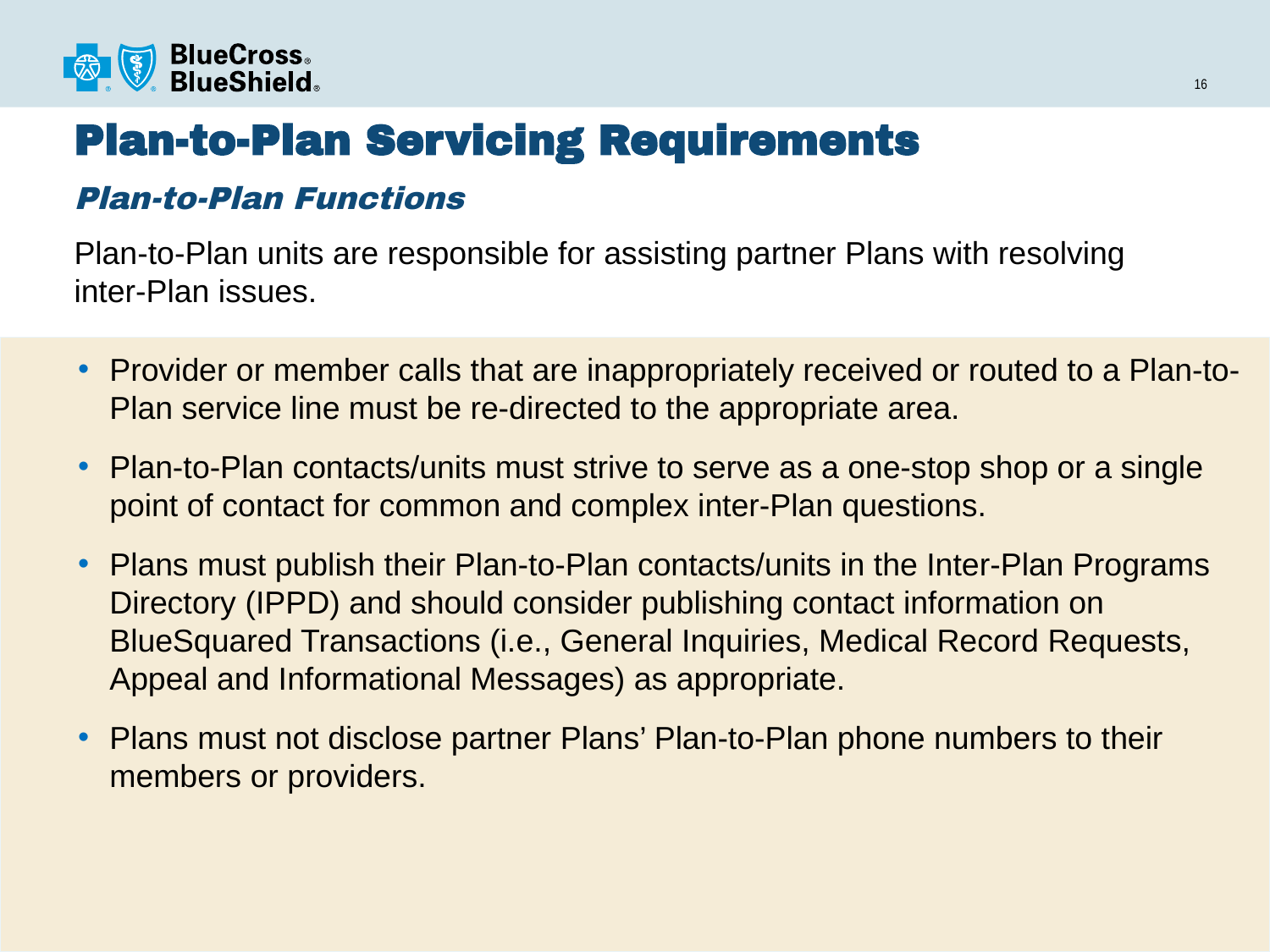

# Plan-to-Plan Servicing Requirements Plan-to-Plan Functions
Plan-to-Plan units are responsible for assisting partner Plans with resolving inter-Plan issues.

Provider or member calls that are inappropriately received or routed to a Plan-to-Plan service line must be re-directed to the appropriate area.
Plan-to-Plan contacts/units must strive to serve as a one-stop shop or a single point of contact for common and complex inter-Plan questions.
Plans must publish their Plan-to-Plan contacts/units in the Inter-Plan Programs Directory (IPPD) and should consider publishing contact information on BlueSquared Transactions (i.e., General Inquiries, Medical Record Requests, Appeal and Informational Messages) as appropriate.
Plans must not disclose partner Plans’ Plan-to-Plan phone numbers to their members or providers.